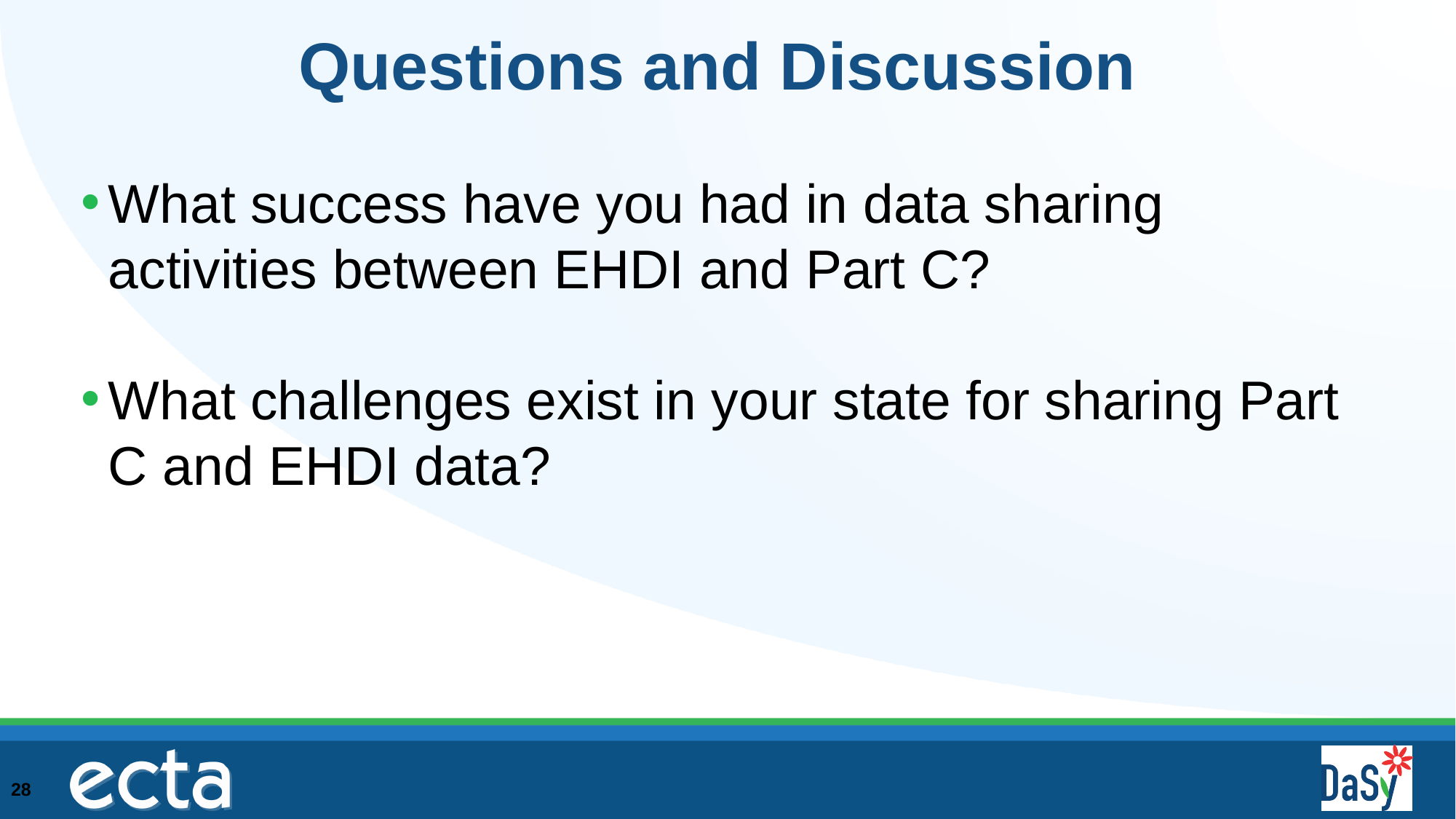

# Questions and Discussion
What success have you had in data sharing activities between EHDI and Part C?

What challenges exist in your state for sharing Part C and EHDI data?

28